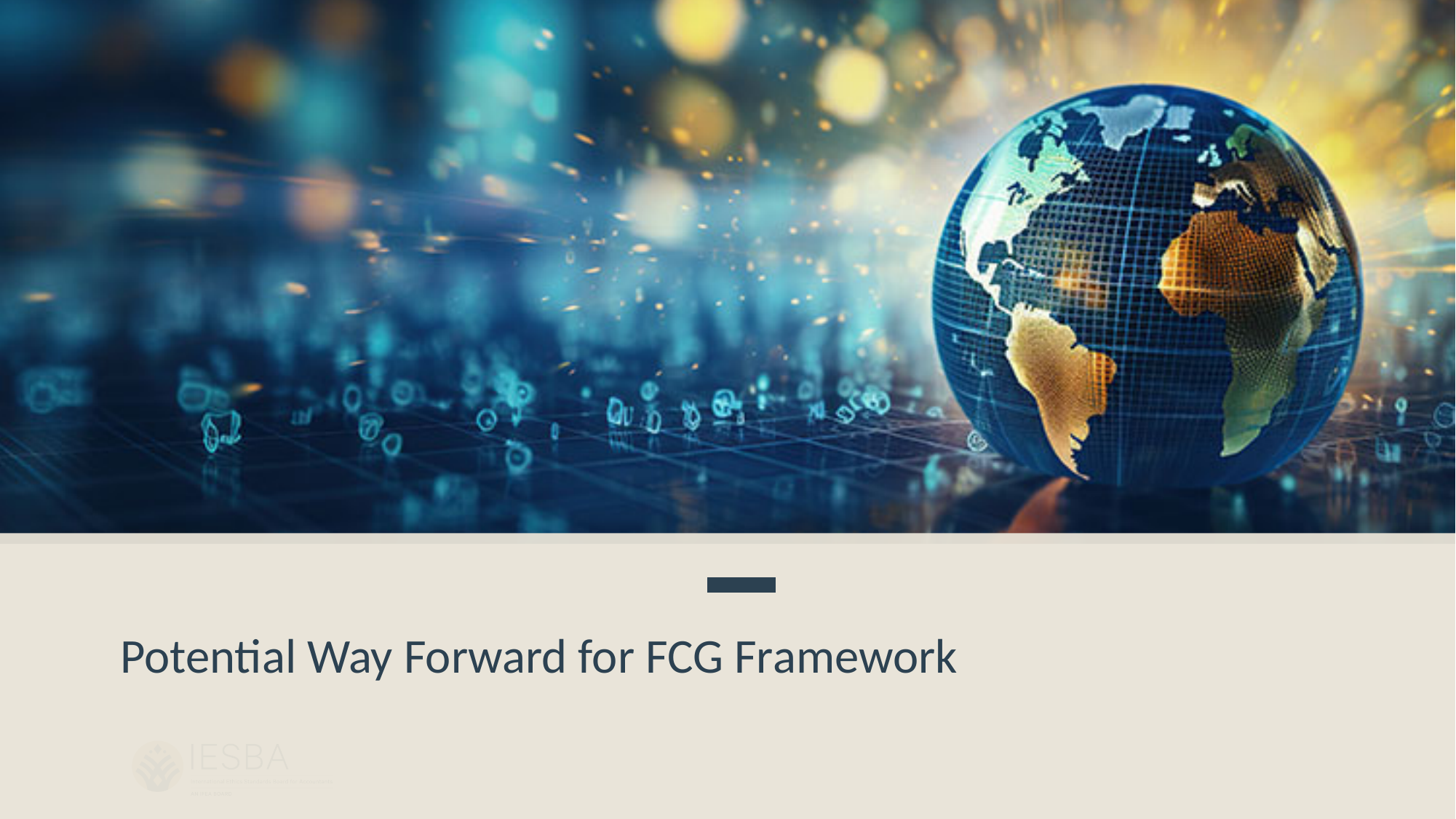

# Potential Way Forward for FCG Framework